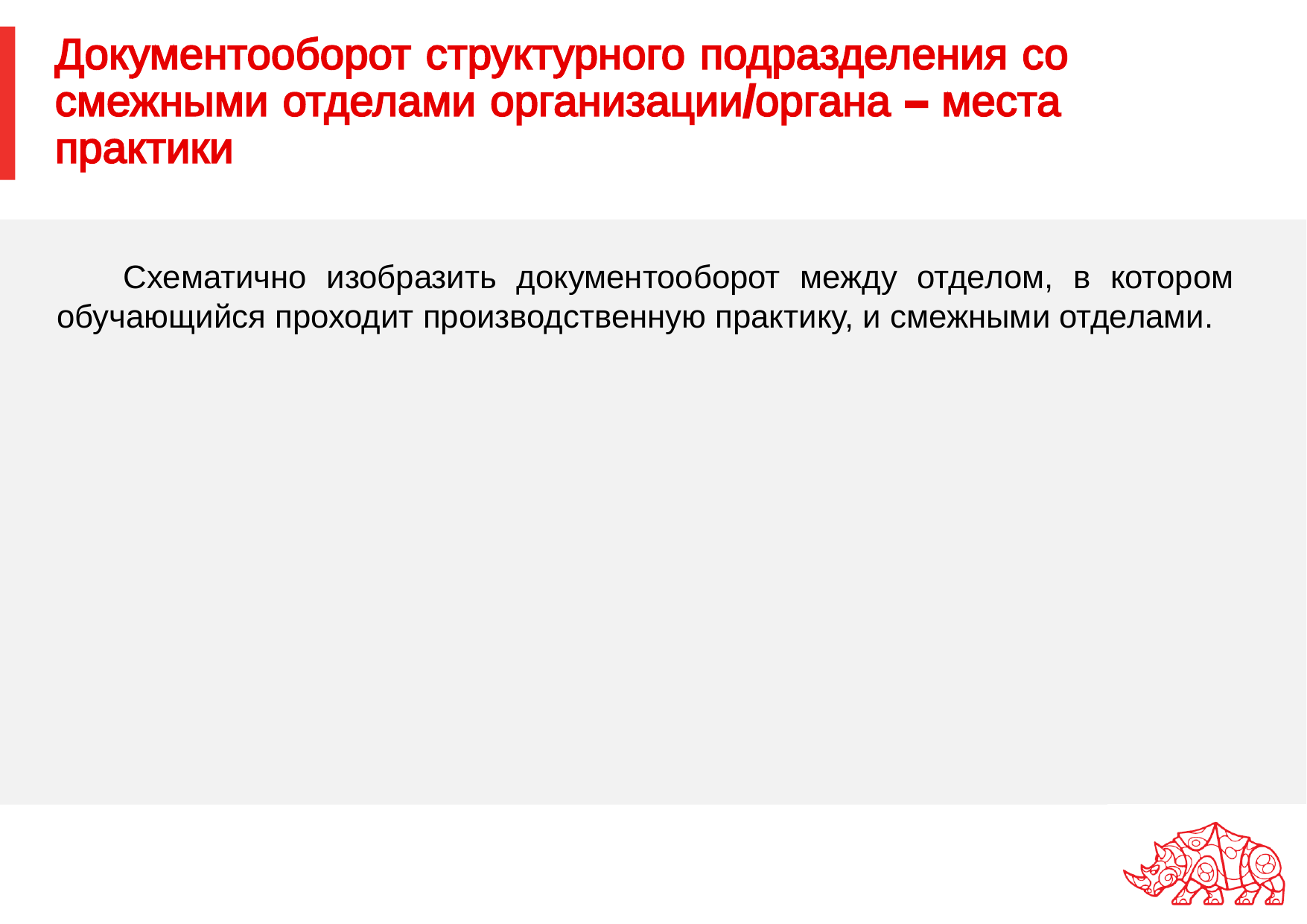

# Документооборот структурного подразделения со смежными отделами организации/органа – места практики
Схематично изобразить документооборот между отделом, в котором обучающийся проходит производственную практику, и смежными отделами.